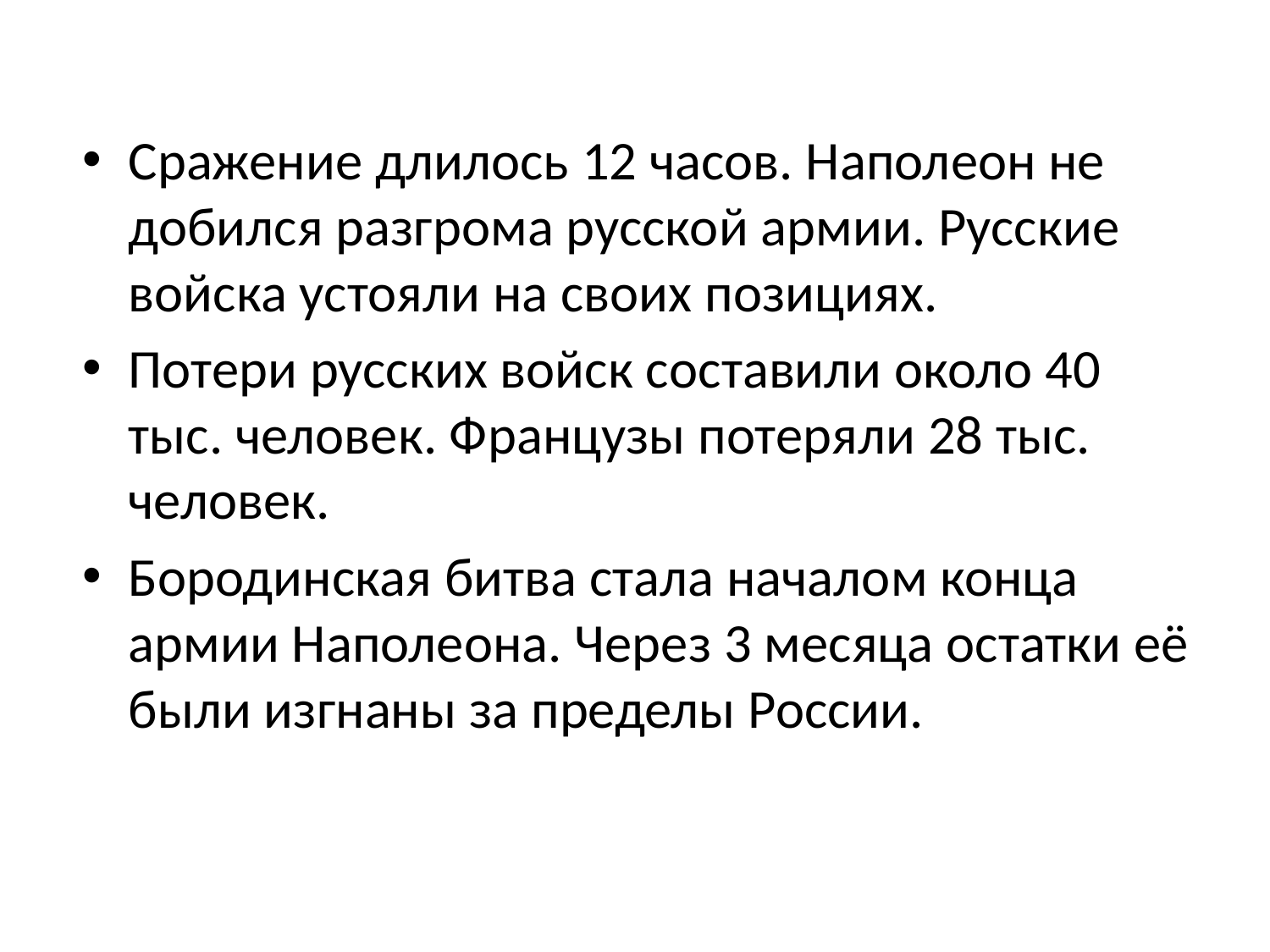

Сражение длилось 12 часов. Наполеон не добился разгрома русской армии. Русские войска устояли на своих позициях.
Потери русских войск составили около 40 тыс. человек. Французы потеряли 28 тыс. человек.
Бородинская битва стала началом конца армии Наполеона. Через 3 месяца остатки её были изгнаны за пределы России.